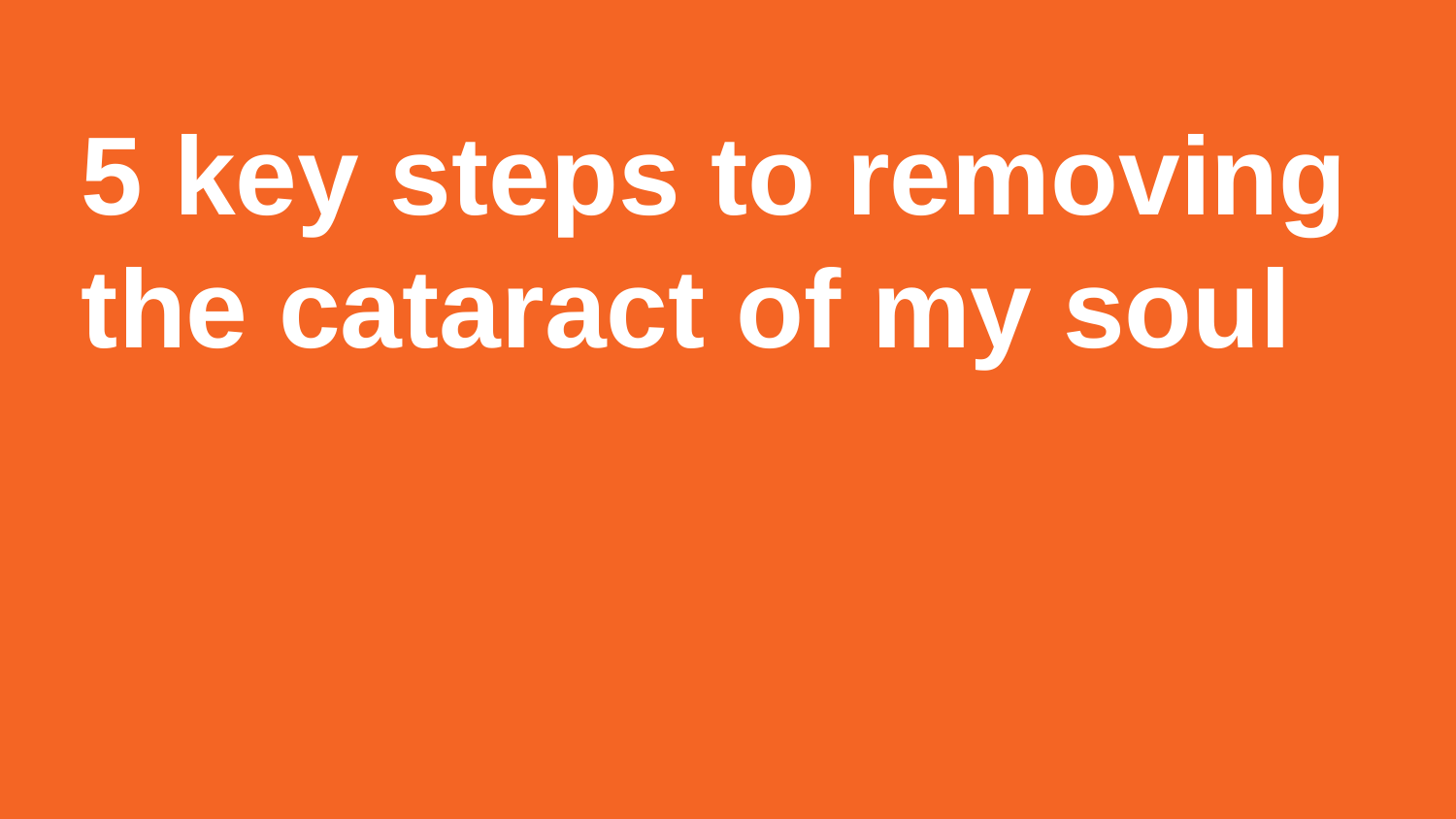

5 key steps to removing the cataract of my soul